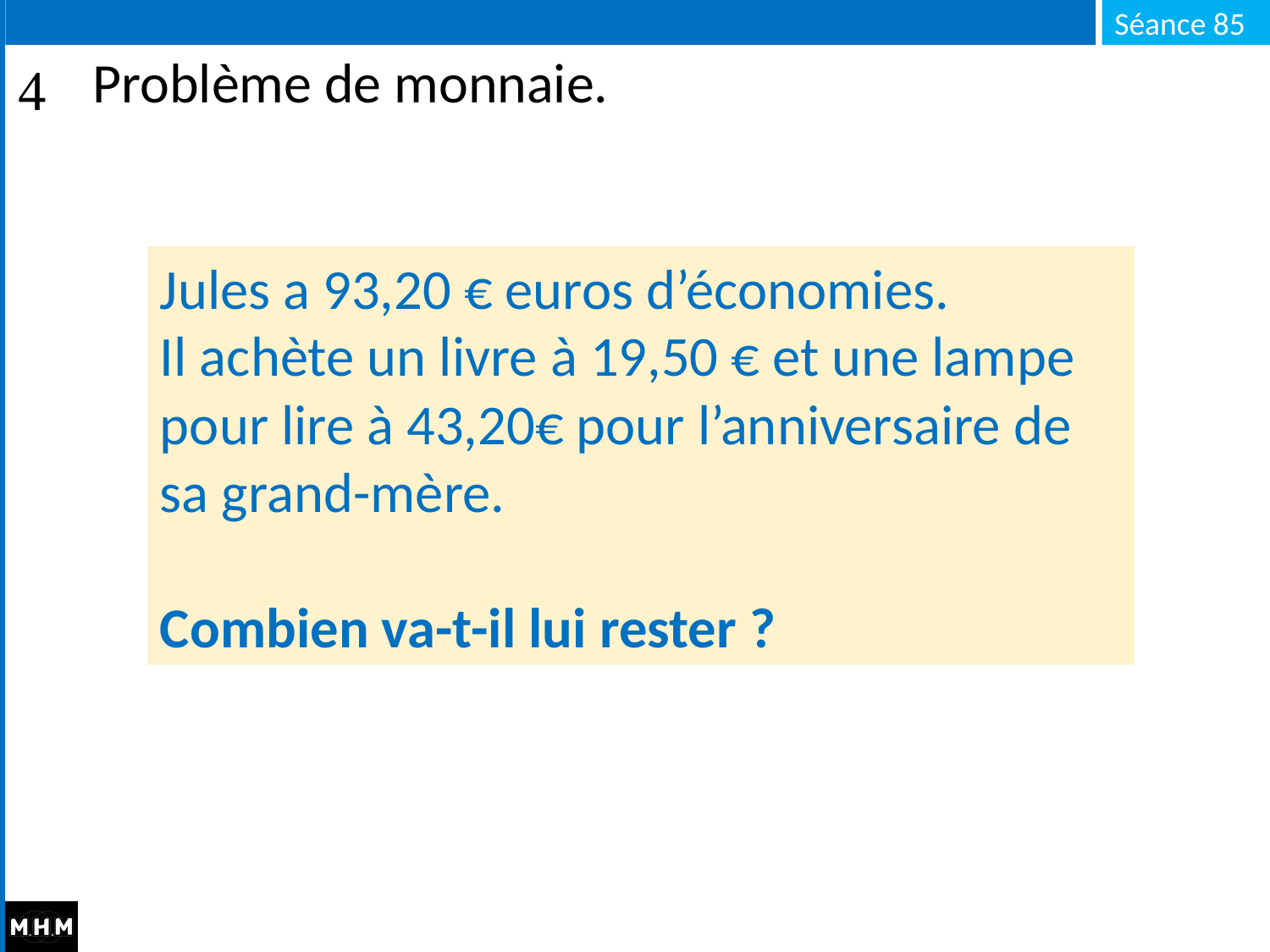

# Problème de monnaie.
Jules a 93,20 € euros d’économies.
Il achète un livre à 19,50 € et une lampe pour lire à 43,20€ pour l’anniversaire de sa grand-mère.

Combien va-t-il lui rester ?